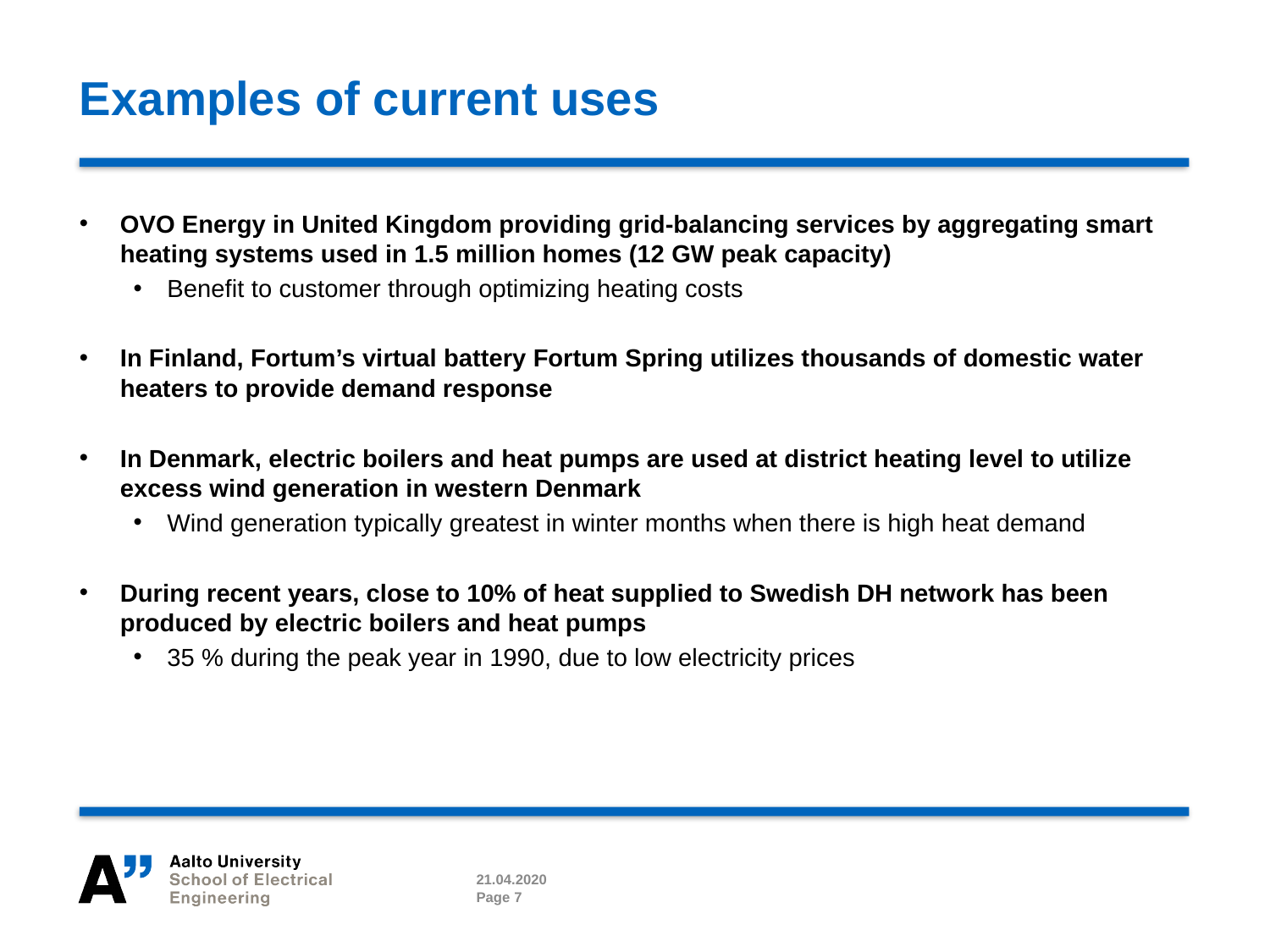

# Examples of current uses
OVO Energy in United Kingdom providing grid-balancing services by aggregating smart heating systems used in 1.5 million homes (12 GW peak capacity)
Benefit to customer through optimizing heating costs

In Finland, Fortum’s virtual battery Fortum Spring utilizes thousands of domestic water heaters to provide demand response

In Denmark, electric boilers and heat pumps are used at district heating level to utilize excess wind generation in western Denmark
Wind generation typically greatest in winter months when there is high heat demand

During recent years, close to 10% of heat supplied to Swedish DH network has been produced by electric boilers and heat pumps
35 % during the peak year in 1990, due to low electricity prices

21.04.2020

Page 7